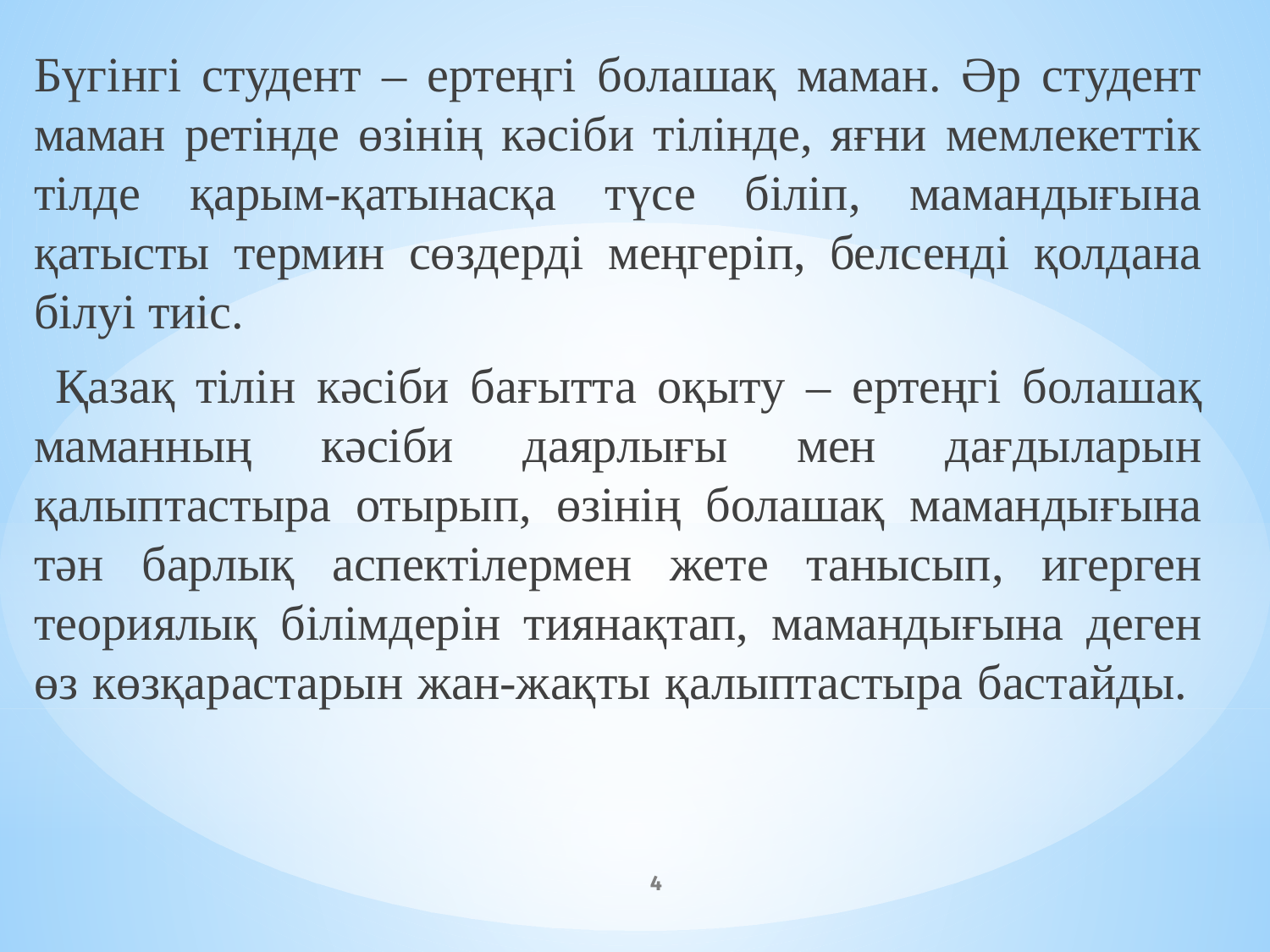

Бүгінгі студент – ертеңгі болашақ маман. Әр студент маман ретінде өзінің кәсіби тілінде, яғни мемлекеттік тілде қарым-қатынасқа түсе біліп, мамандығына қатысты термин сөздерді меңгеріп, белсенді қолдана білуі тиіс.
 Қазақ тілін кәсіби бағытта оқыту – ертеңгі болашақ маманның кәсіби даярлығы мен дағдыларын қалыптастыра отырып, өзінің болашақ мамандығына тән барлық аспектілермен жете танысып, игерген теориялық білімдерін тиянақтап, мамандығына деген өз көзқарастарын жан-жақты қалыптастыра бастайды.

4